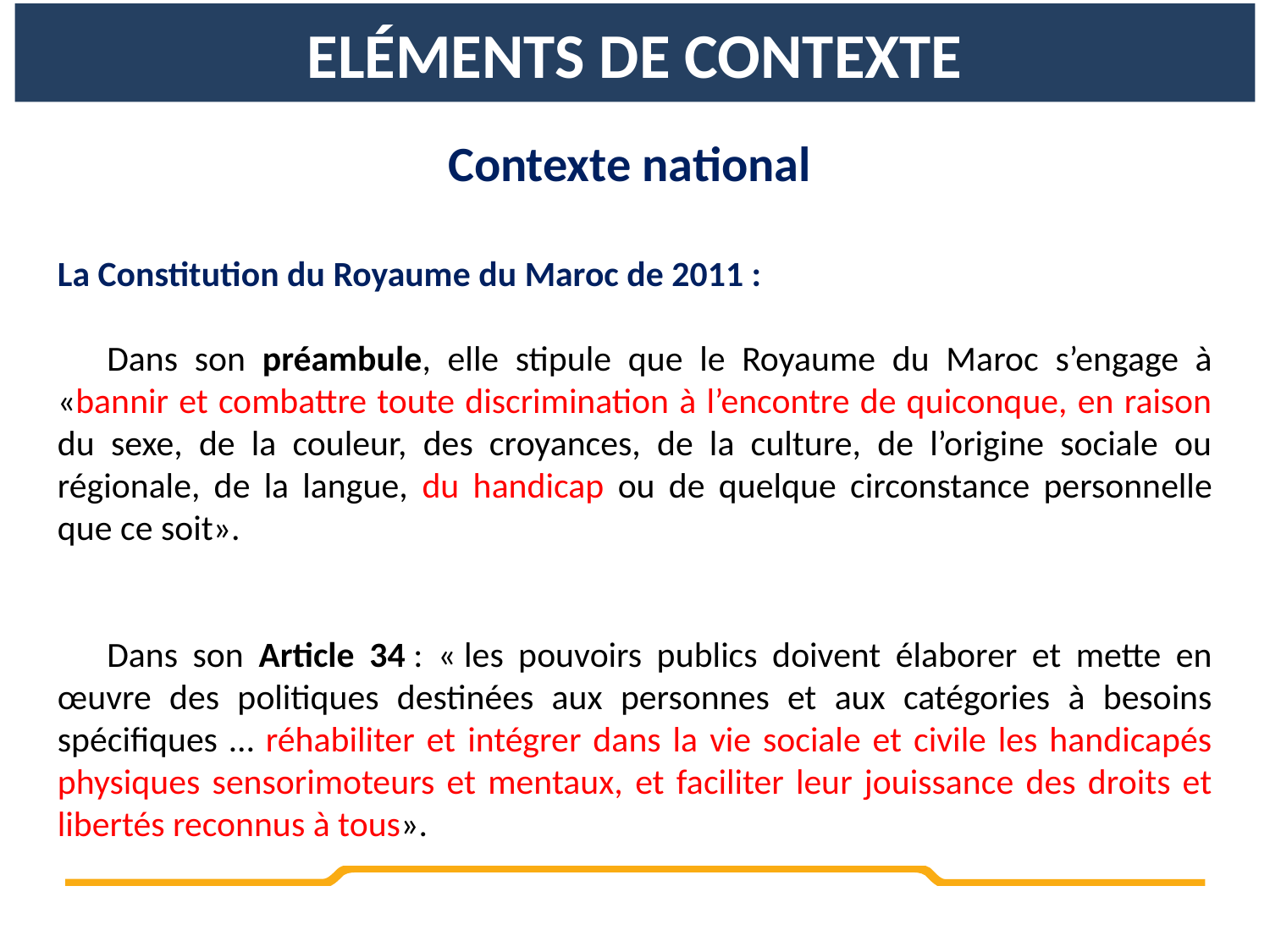

Eléments de Contexte
Contexte national

La Constitution du Royaume du Maroc de 2011 :

Dans son préambule, elle stipule que le Royaume du Maroc s’engage à «bannir et combattre toute discrimination à l’encontre de quiconque, en raison du sexe, de la couleur, des croyances, de la culture, de l’origine sociale ou régionale, de la langue, du handicap ou de quelque circonstance personnelle que ce soit».

Dans son Article 34 : « les pouvoirs publics doivent élaborer et mette en œuvre des politiques destinées aux personnes et aux catégories à besoins spécifiques … réhabiliter et intégrer dans la vie sociale et civile les handicapés physiques sensorimoteurs et mentaux, et faciliter leur jouissance des droits et libertés reconnus à tous».